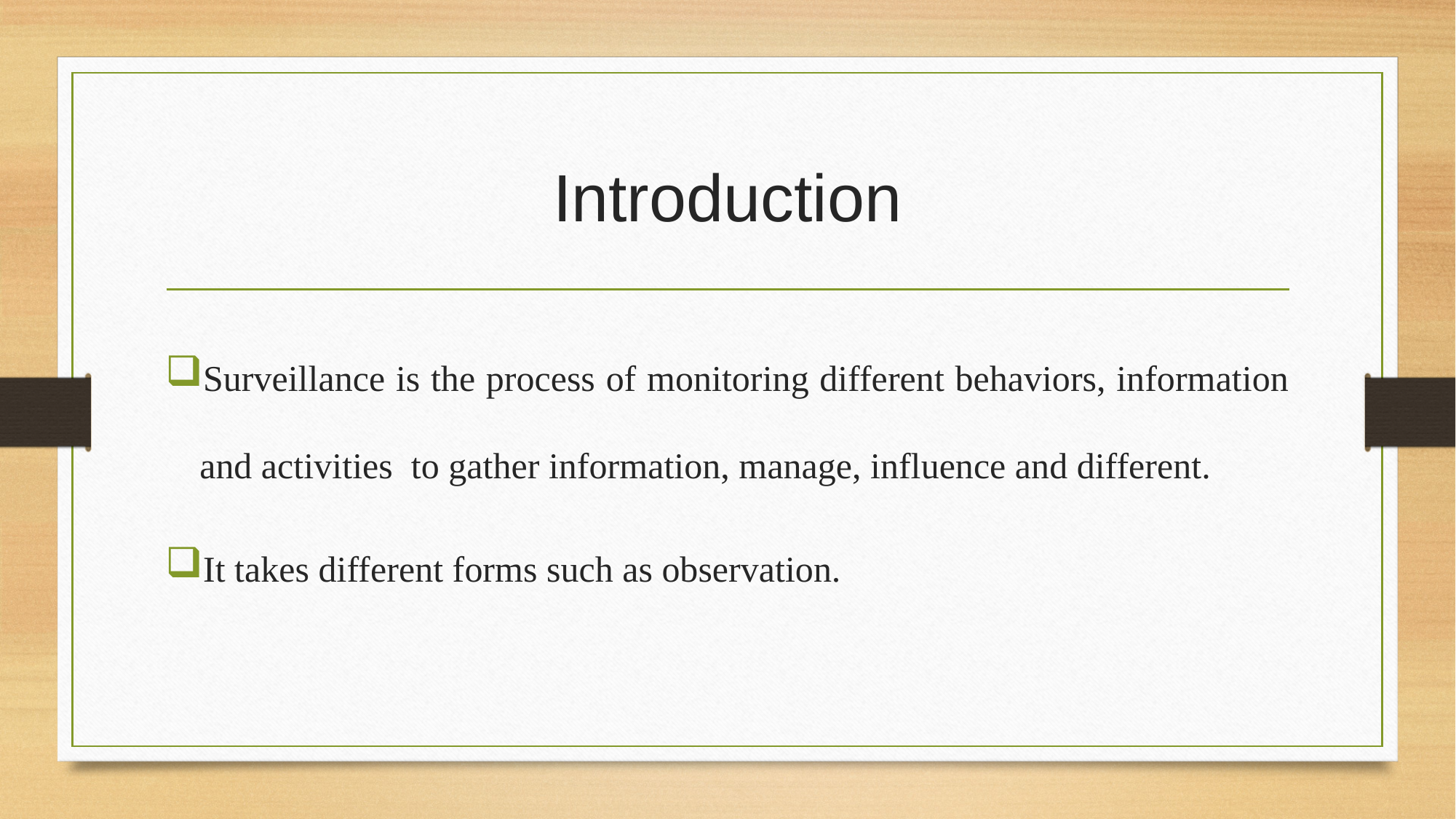

# Introduction
Surveillance is the process of monitoring different behaviors, information and activities  to gather information, manage, influence and different.
It takes different forms such as observation.